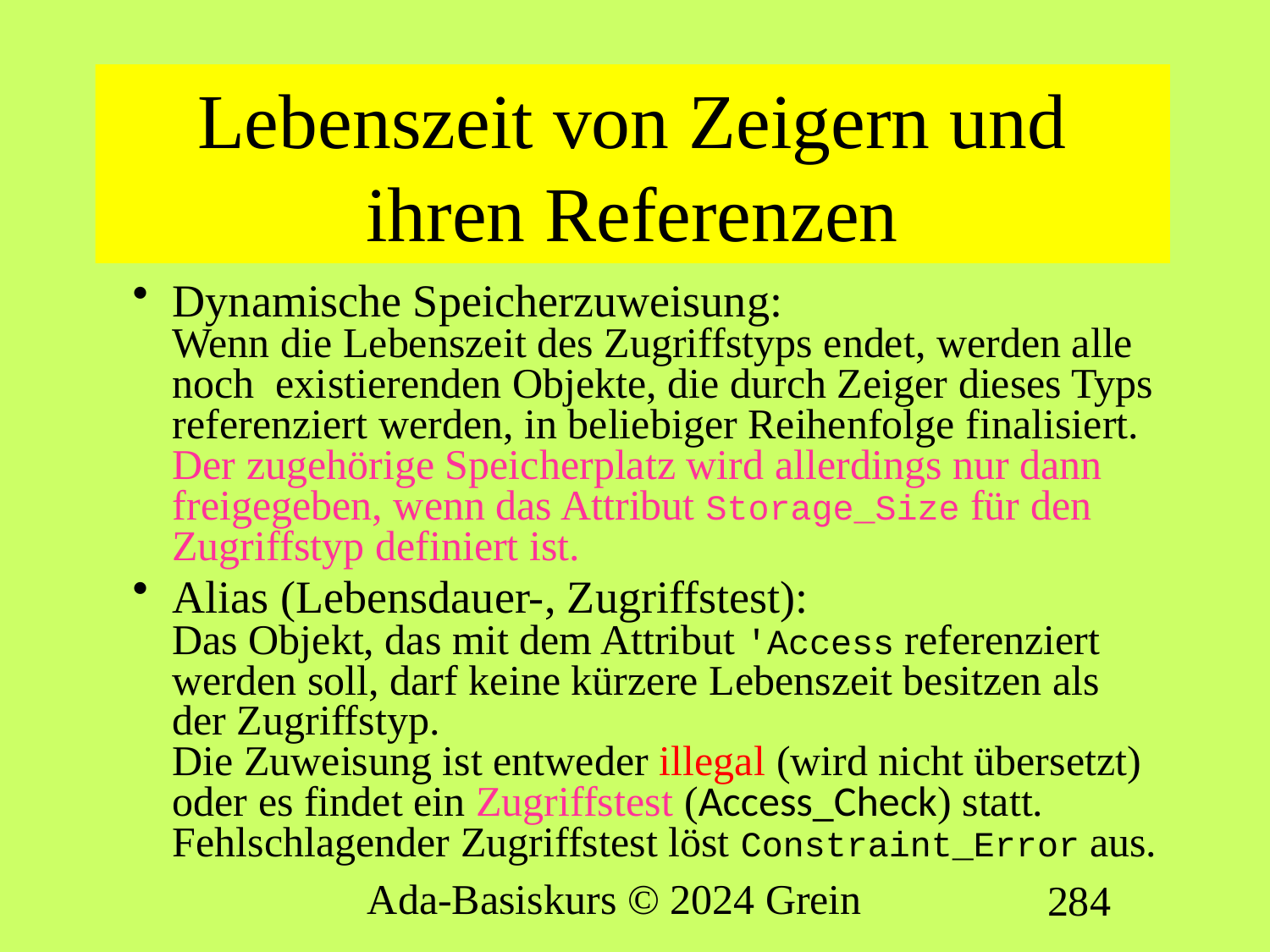

# Lebenszeit von Zeigern und ihren Referenzen
Dynamische Speicherzuweisung:
Wenn die Lebenszeit des Zugriffstyps endet, werden alle noch  existierenden Objekte, die durch Zeiger dieses Typs referenziert werden, in beliebiger Reihenfolge finalisiert. Der zugehörige Speicherplatz wird allerdings nur dann freigegeben, wenn das Attribut Storage_Size für den Zugriffstyp definiert ist.
Alias (Lebensdauer-, Zugriffstest):
Das Objekt, das mit dem Attribut 'Access referenziert werden soll, darf keine kürzere Lebenszeit besitzen als der Zugriffstyp.
Die Zuweisung ist entweder illegal (wird nicht übersetzt) oder es findet ein Zugriffstest (Access_Check) statt.
Fehlschlagender Zugriffstest löst Constraint_Error aus.
Ada-Basiskurs © 2024 Grein
284